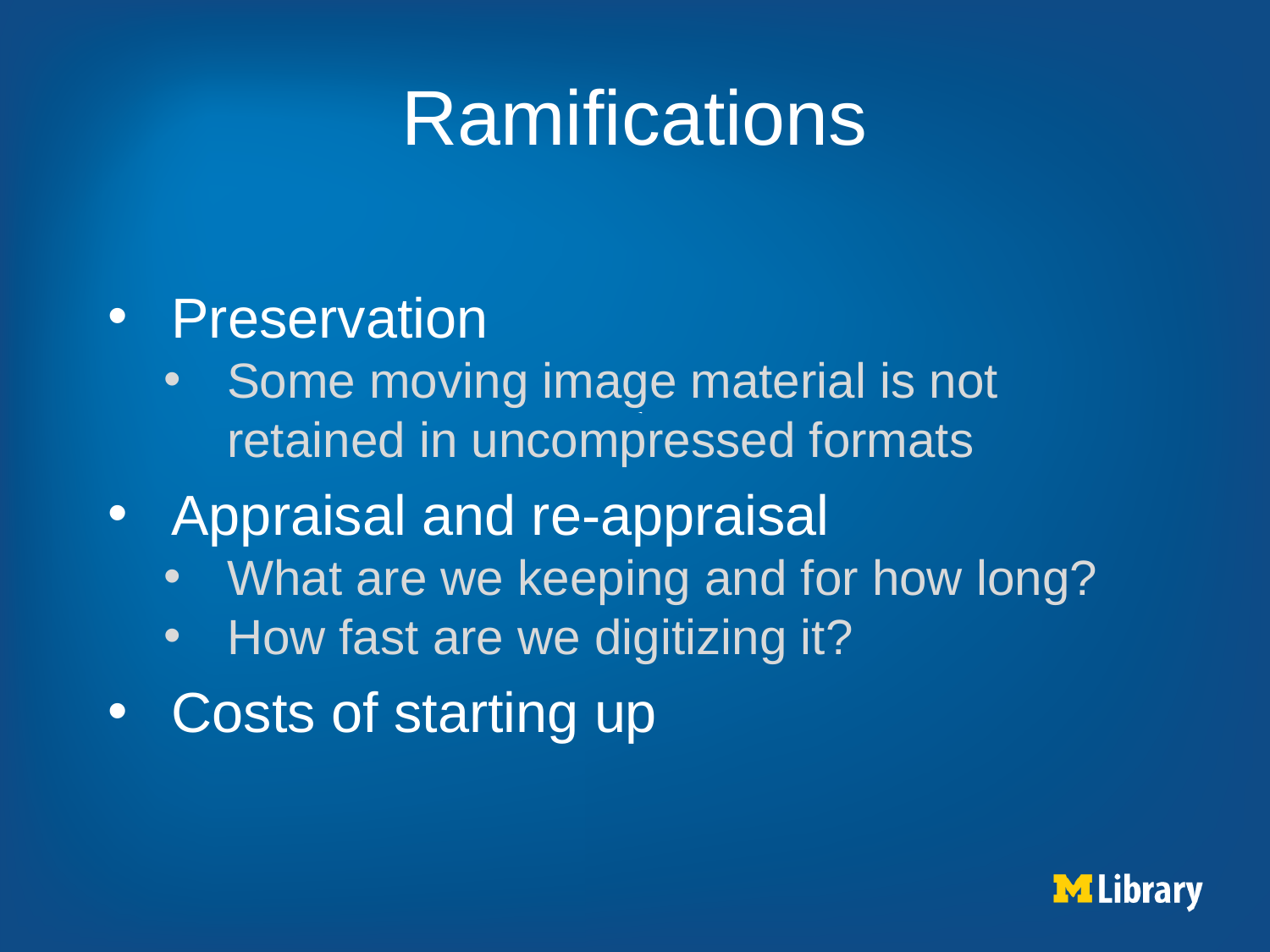

# Ramifications
Preservation
Some moving image material is not retained in uncompressed formats
Appraisal and re-appraisal
What are we keeping and for how long?
How fast are we digitizing it?
Costs of starting up